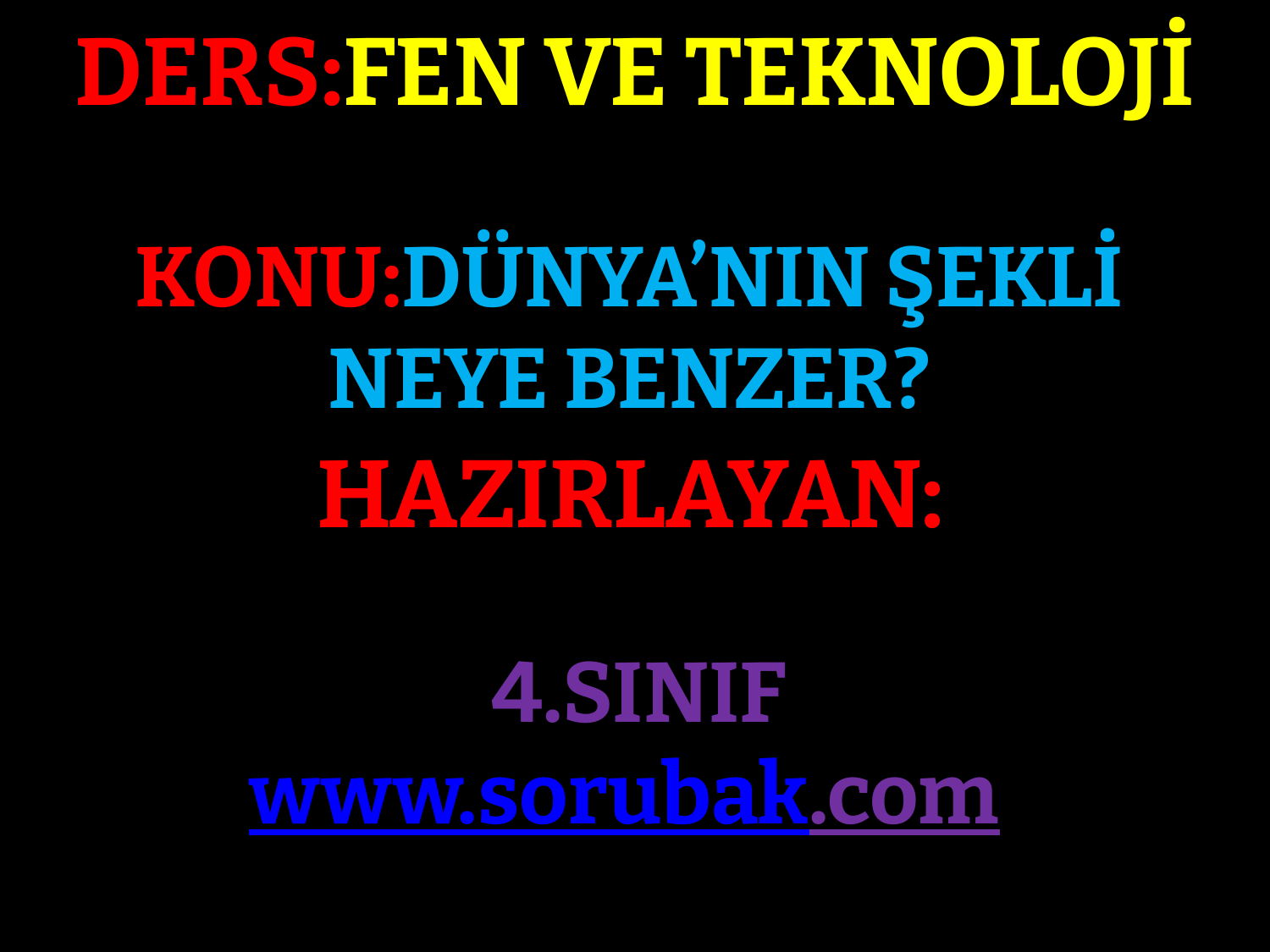

DERS:FEN VE TEKNOLOJİ
KONU:DÜNYA’NIN ŞEKLİ
NEYE BENZER?
#
HAZIRLAYAN:
4.SINIF
www.sorubak.com